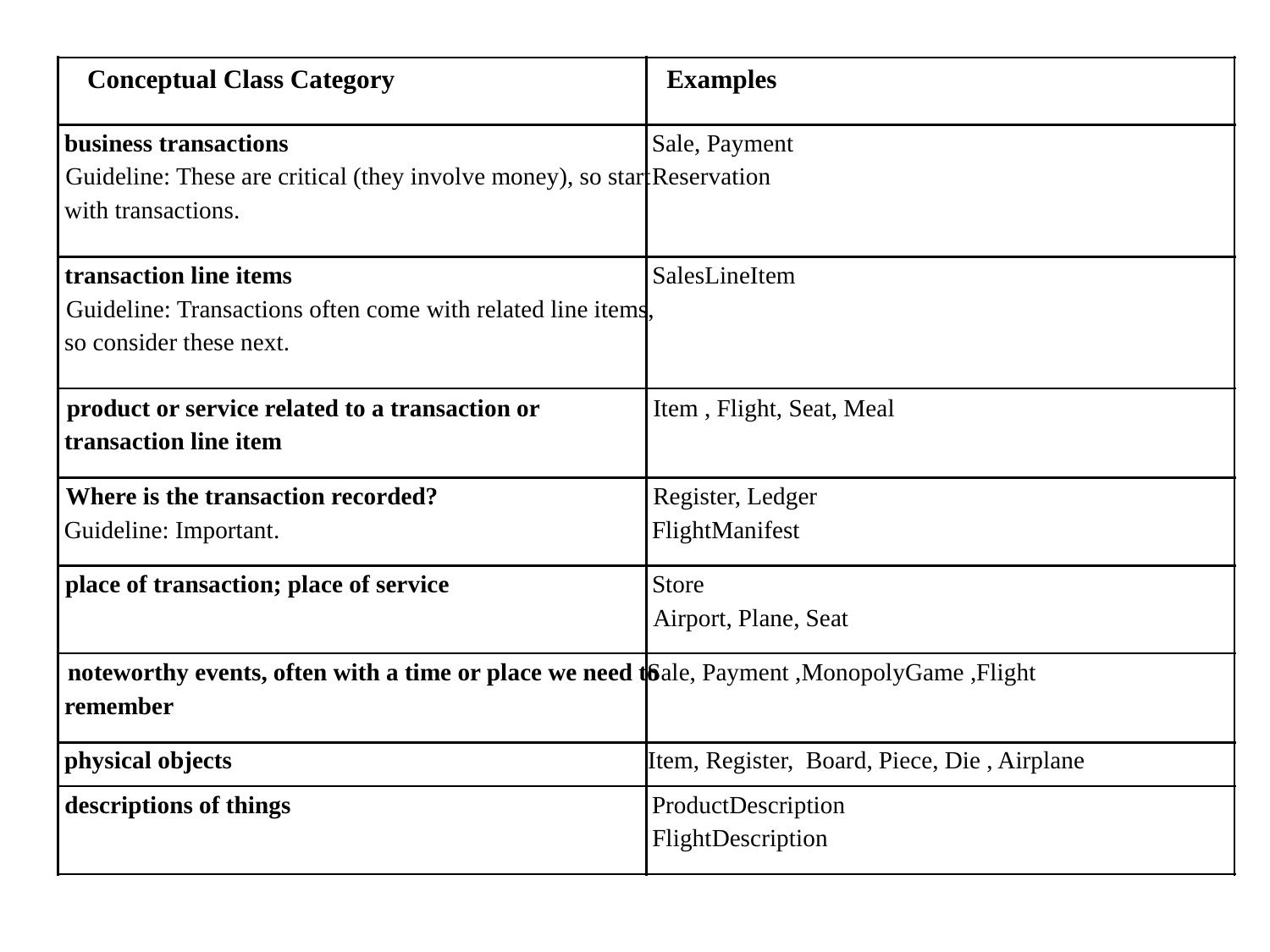

Conceptual Class Category
Examples

business transactions
Sale, Payment
Guideline: These are critical (they involve money), so start
Reservation
with transactions.

transaction line items
SalesLineItem
Guideline: Transactions often come with related line items,
so consider these next.

product or service related to a transaction or
Item , Flight, Seat, Meal
transaction line item

Where is the transaction recorded?
Register, Ledger
Guideline: Important.
FlightManifest

place of transaction; place of service
Store
Airport, Plane, Seat

noteworthy events, often with a time or place we need to
Sale, Payment ,MonopolyGame ,Flight
remember

physical objects
Item, Register,  Board, Piece, Die , Airplane

descriptions of things
ProductDescription
FlightDescription